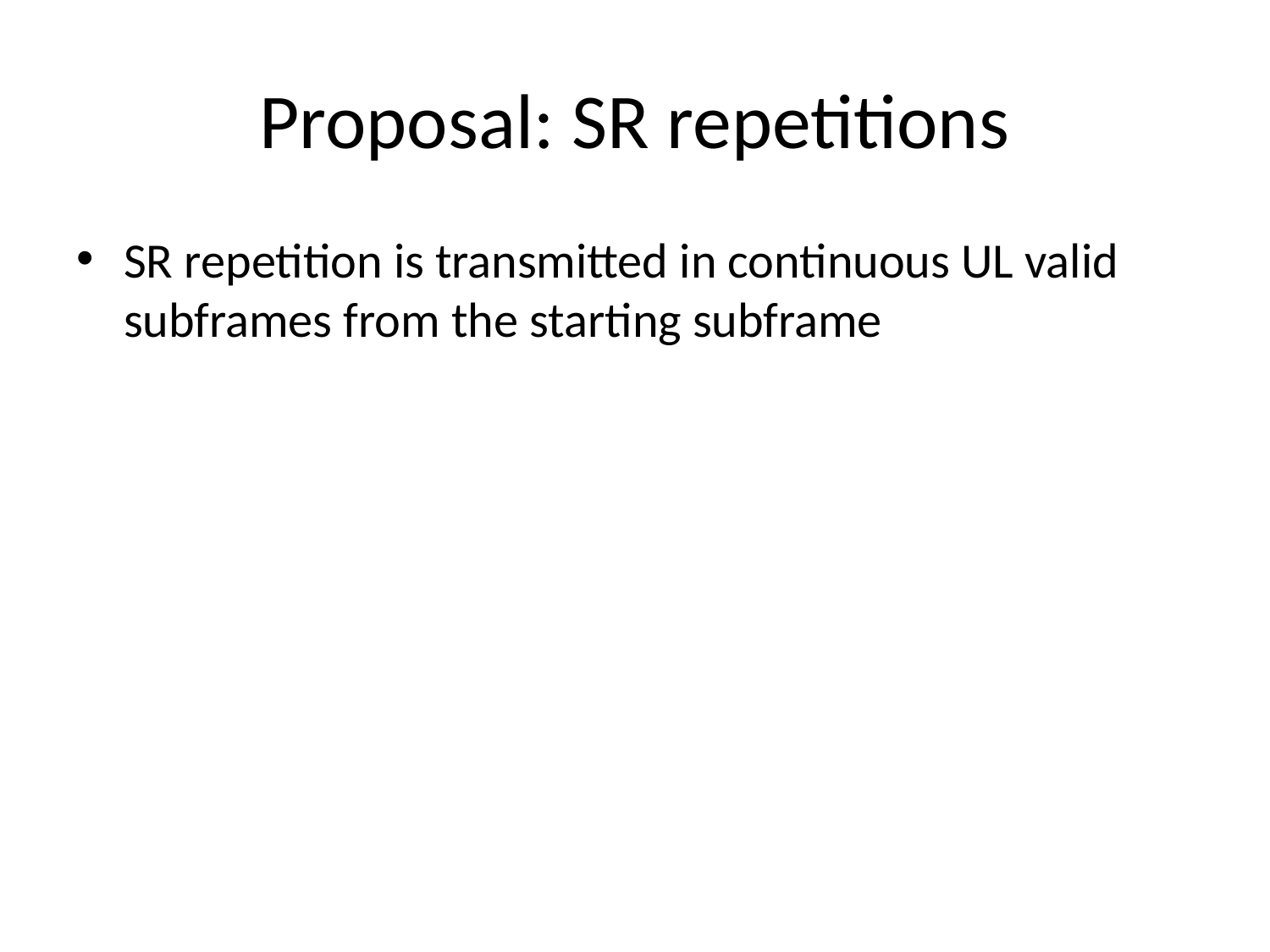

# Proposal: SR repetitions
SR repetition is transmitted in continuous UL valid subframes from the starting subframe